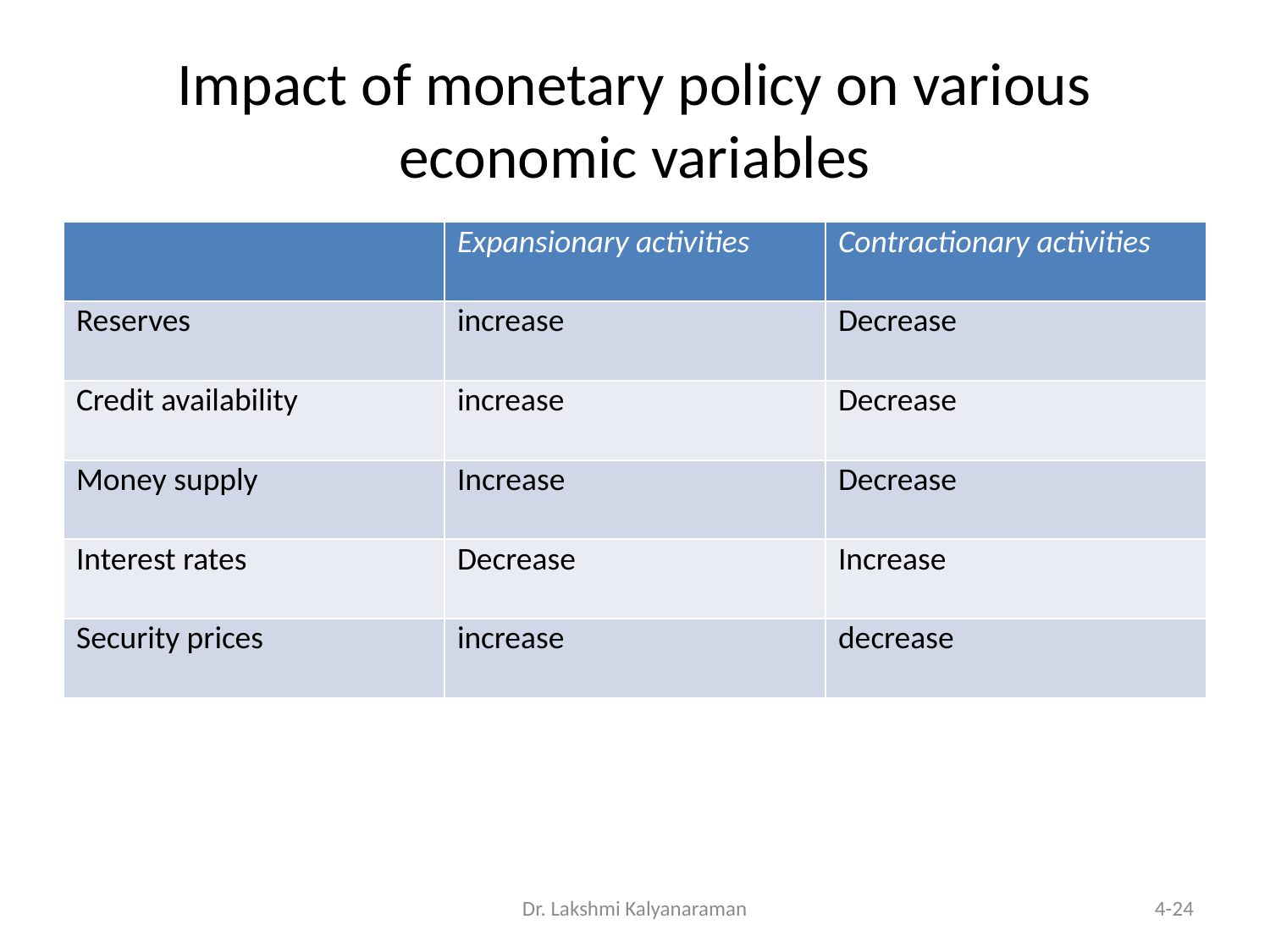

# Impact of monetary policy on various economic variables
|  | Expansionary activities | Contractionary activities |
| --- | --- | --- |
| Reserves | increase | Decrease |
| Credit availability | increase | Decrease |
| Money supply | Increase | Decrease |
| Interest rates | Decrease | Increase |
| Security prices | increase | decrease |
Dr. Lakshmi Kalyanaraman
4-24